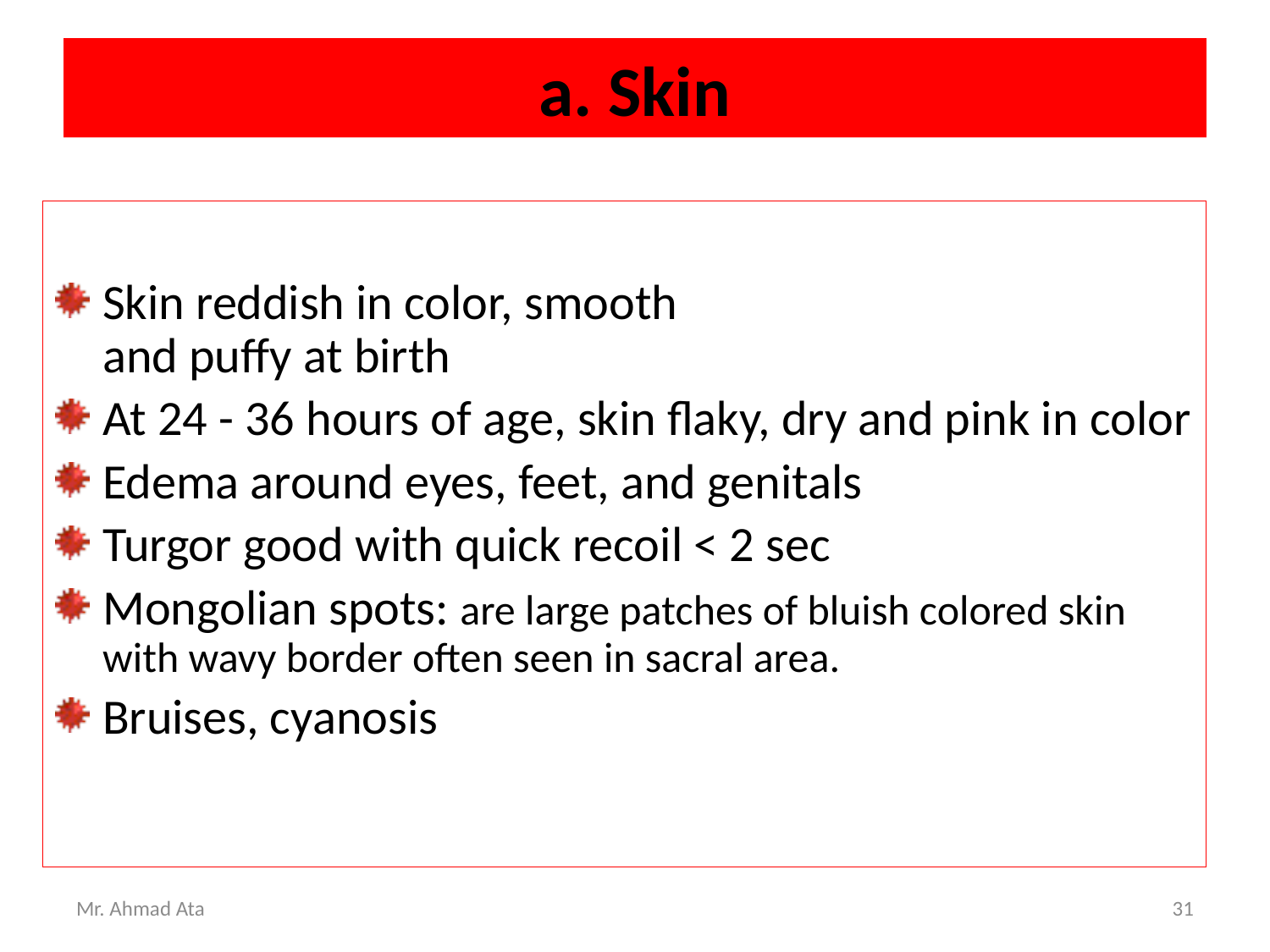

# a. Skin

Skin reddish in color, smooth
and puffy at birth
At 24 - 36 hours of age, skin flaky, dry and pink in color
Edema around eyes, feet, and genitals
Turgor good with quick recoil < 2 sec
Mongolian spots: are large patches of bluish colored skin with wavy border often seen in sacral area.
Bruises, cyanosis

Mr. Ahmad Ata
31